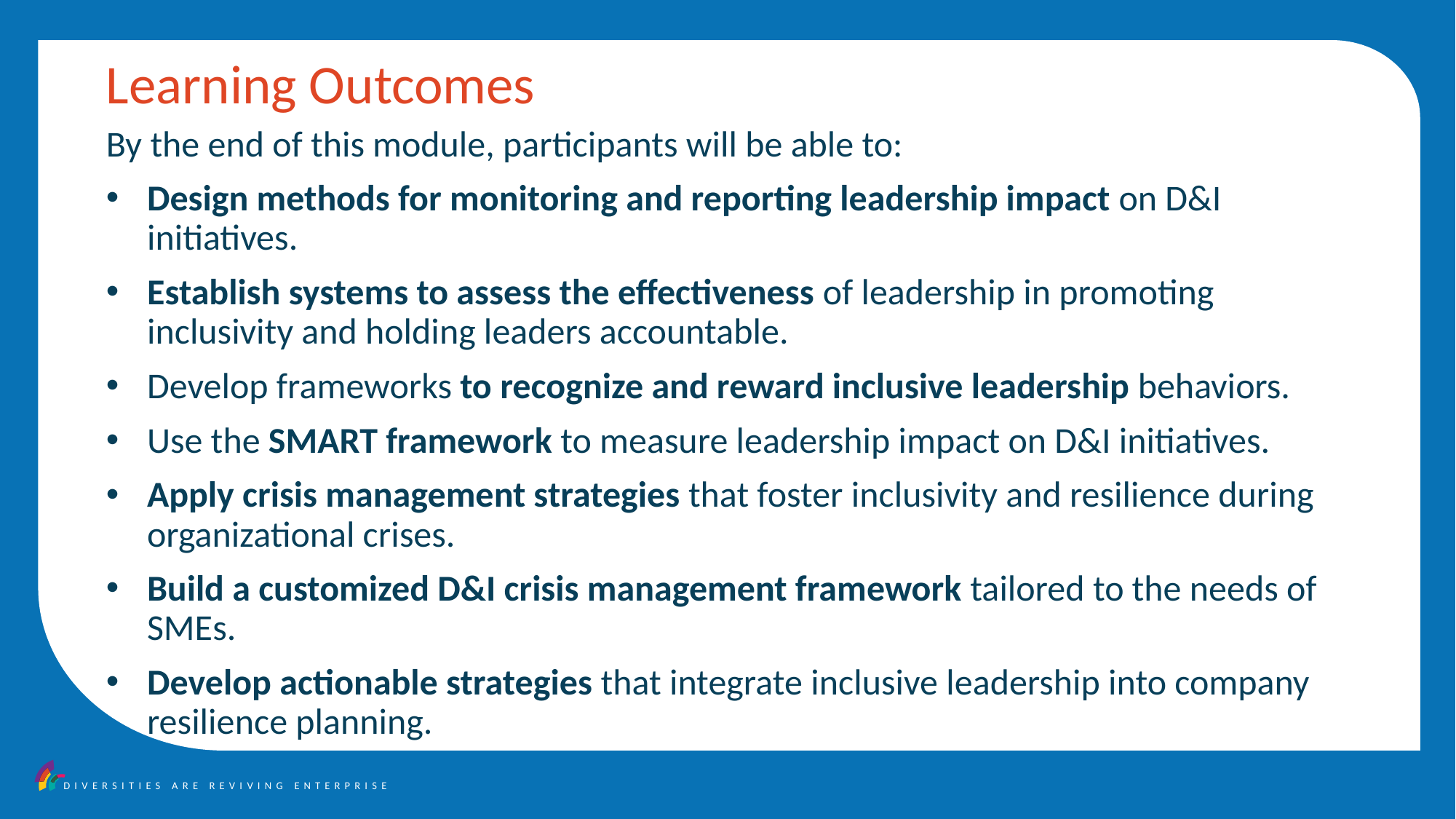

Learning Outcomes
By the end of this module, participants will be able to:
Design methods for monitoring and reporting leadership impact on D&I initiatives.
Establish systems to assess the effectiveness of leadership in promoting inclusivity and holding leaders accountable.
Develop frameworks to recognize and reward inclusive leadership behaviors.
Use the SMART framework to measure leadership impact on D&I initiatives.
Apply crisis management strategies that foster inclusivity and resilience during organizational crises.
Build a customized D&I crisis management framework tailored to the needs of SMEs.
Develop actionable strategies that integrate inclusive leadership into company resilience planning.